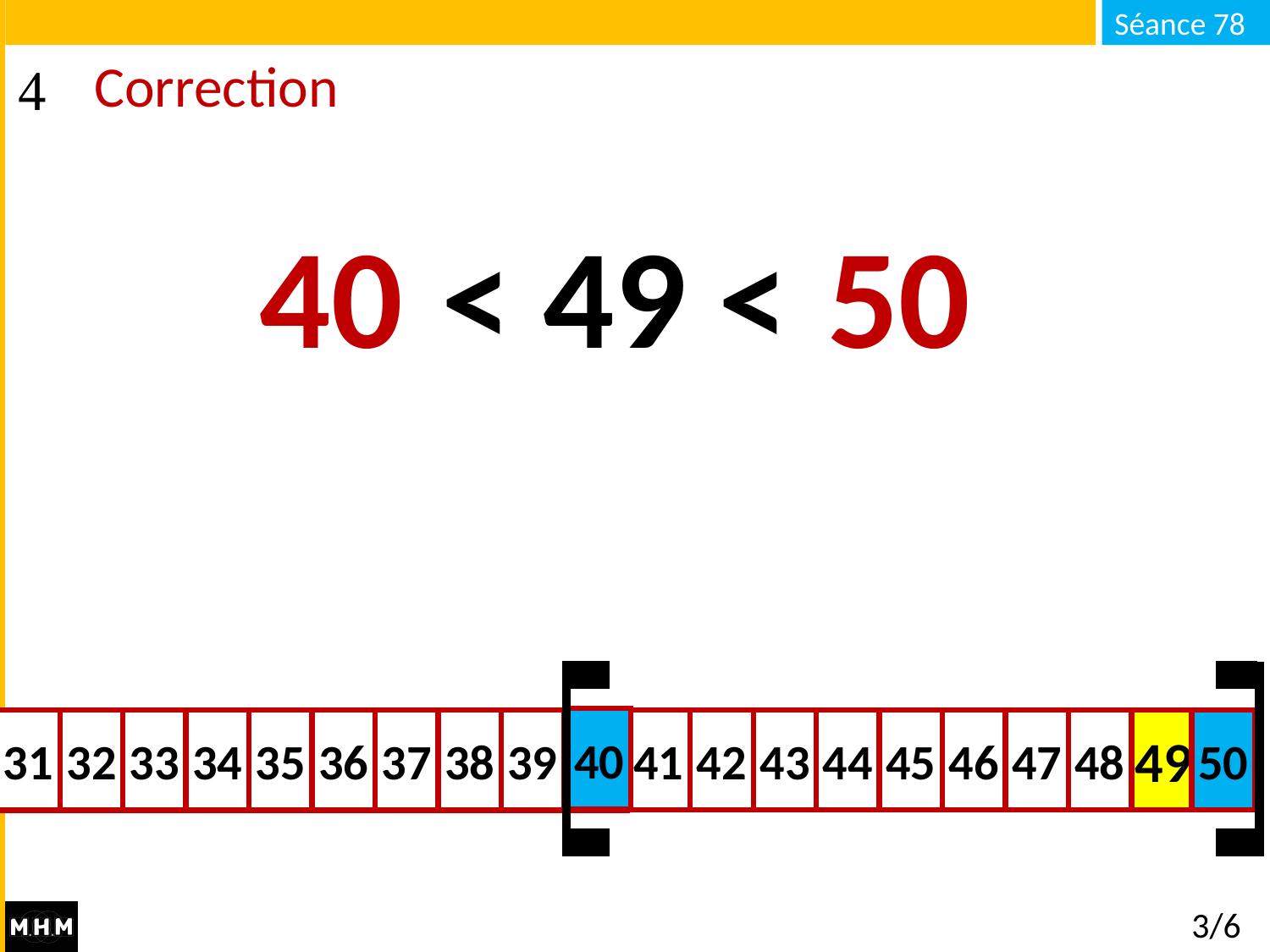

# Correction
40
50
… < 49 < …

40
49
44
41
43
45
46
47
48
49
50
42
50
31
33
34
35
36
37
38
39
40
32
3/6